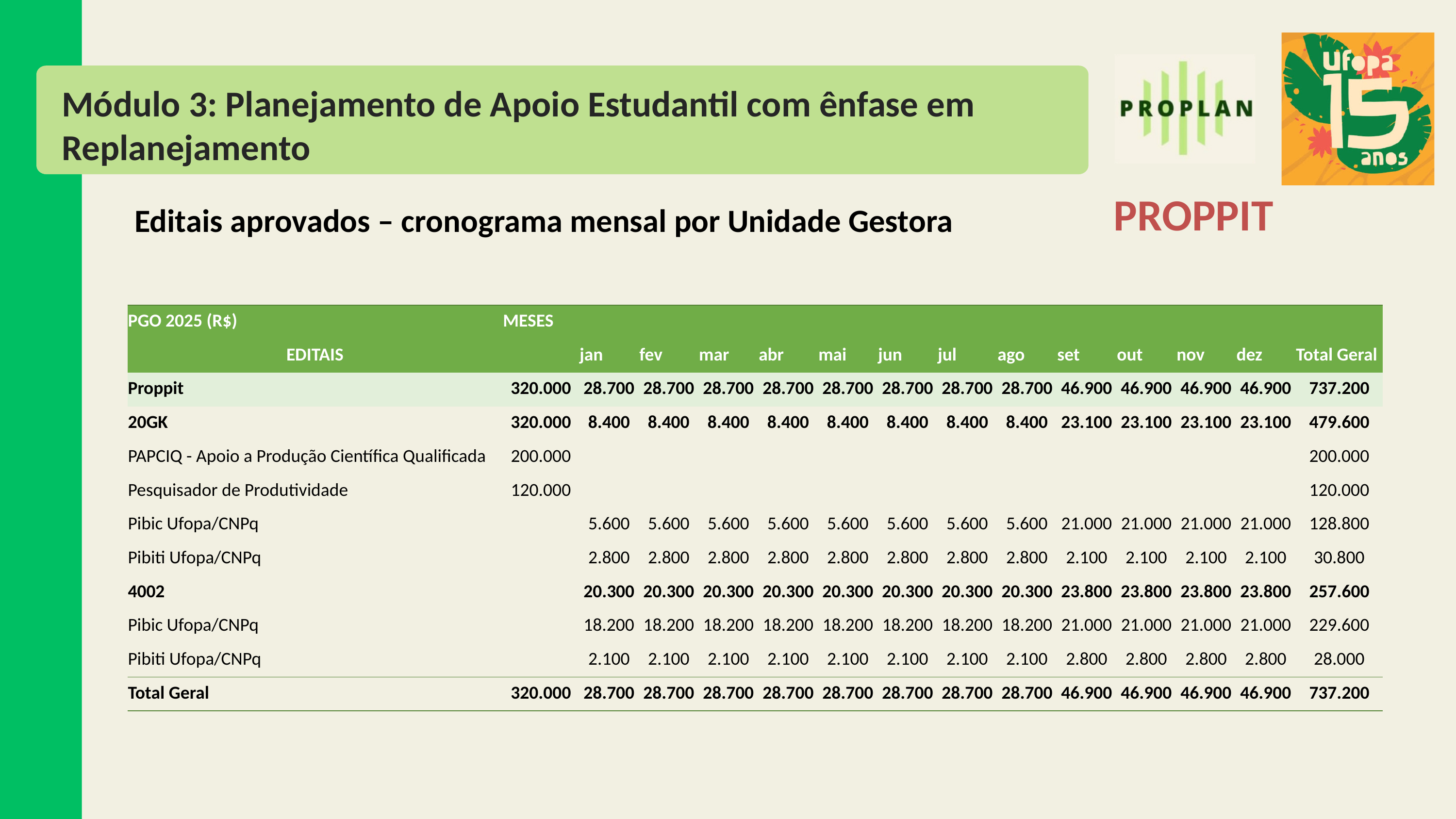

Módulo 3: Planejamento de Apoio Estudantil com ênfase em Replanejamento
PROPPIT
Editais aprovados – cronograma mensal por Unidade Gestora
| PGO 2025 (R$) | MESES |  |  |  |  |  |  |  |  |  |  |  |  |  |
| --- | --- | --- | --- | --- | --- | --- | --- | --- | --- | --- | --- | --- | --- | --- |
| EDITAIS |  | jan | fev | mar | abr | mai | jun | jul | ago | set | out | nov | dez | Total Geral |
| Proppit | 320.000 | 28.700 | 28.700 | 28.700 | 28.700 | 28.700 | 28.700 | 28.700 | 28.700 | 46.900 | 46.900 | 46.900 | 46.900 | 737.200 |
| 20GK | 320.000 | 8.400 | 8.400 | 8.400 | 8.400 | 8.400 | 8.400 | 8.400 | 8.400 | 23.100 | 23.100 | 23.100 | 23.100 | 479.600 |
| PAPCIQ - Apoio a Produção Científica Qualificada | 200.000 |  |  |  |  |  |  |  |  |  |  |  |  | 200.000 |
| Pesquisador de Produtividade | 120.000 |  |  |  |  |  |  |  |  |  |  |  |  | 120.000 |
| Pibic Ufopa/CNPq |  | 5.600 | 5.600 | 5.600 | 5.600 | 5.600 | 5.600 | 5.600 | 5.600 | 21.000 | 21.000 | 21.000 | 21.000 | 128.800 |
| Pibiti Ufopa/CNPq |  | 2.800 | 2.800 | 2.800 | 2.800 | 2.800 | 2.800 | 2.800 | 2.800 | 2.100 | 2.100 | 2.100 | 2.100 | 30.800 |
| 4002 |  | 20.300 | 20.300 | 20.300 | 20.300 | 20.300 | 20.300 | 20.300 | 20.300 | 23.800 | 23.800 | 23.800 | 23.800 | 257.600 |
| Pibic Ufopa/CNPq |  | 18.200 | 18.200 | 18.200 | 18.200 | 18.200 | 18.200 | 18.200 | 18.200 | 21.000 | 21.000 | 21.000 | 21.000 | 229.600 |
| Pibiti Ufopa/CNPq |  | 2.100 | 2.100 | 2.100 | 2.100 | 2.100 | 2.100 | 2.100 | 2.100 | 2.800 | 2.800 | 2.800 | 2.800 | 28.000 |
| Total Geral | 320.000 | 28.700 | 28.700 | 28.700 | 28.700 | 28.700 | 28.700 | 28.700 | 28.700 | 46.900 | 46.900 | 46.900 | 46.900 | 737.200 |